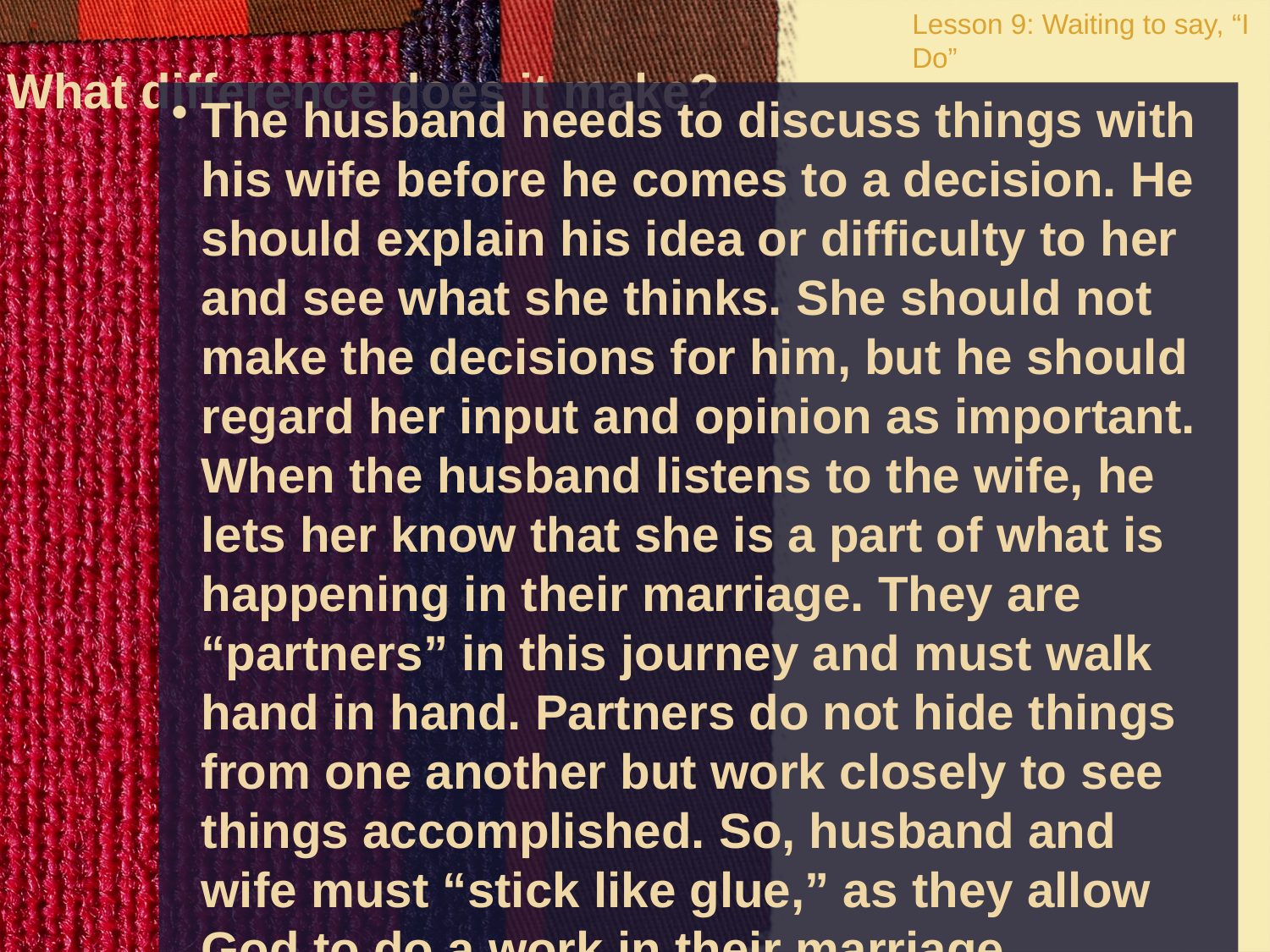

Lesson 9: Waiting to say, “I Do”
What difference does it make?
The husband needs to discuss things with his wife before he comes to a decision. He should explain his idea or difficulty to her and see what she thinks. She should not make the decisions for him, but he should regard her input and opinion as important. When the husband listens to the wife, he lets her know that she is a part of what is happening in their marriage. They are “partners” in this journey and must walk hand in hand. Partners do not hide things from one another but work closely to see things accomplished. So, husband and wife must “stick like glue,” as they allow God to do a work in their marriage.